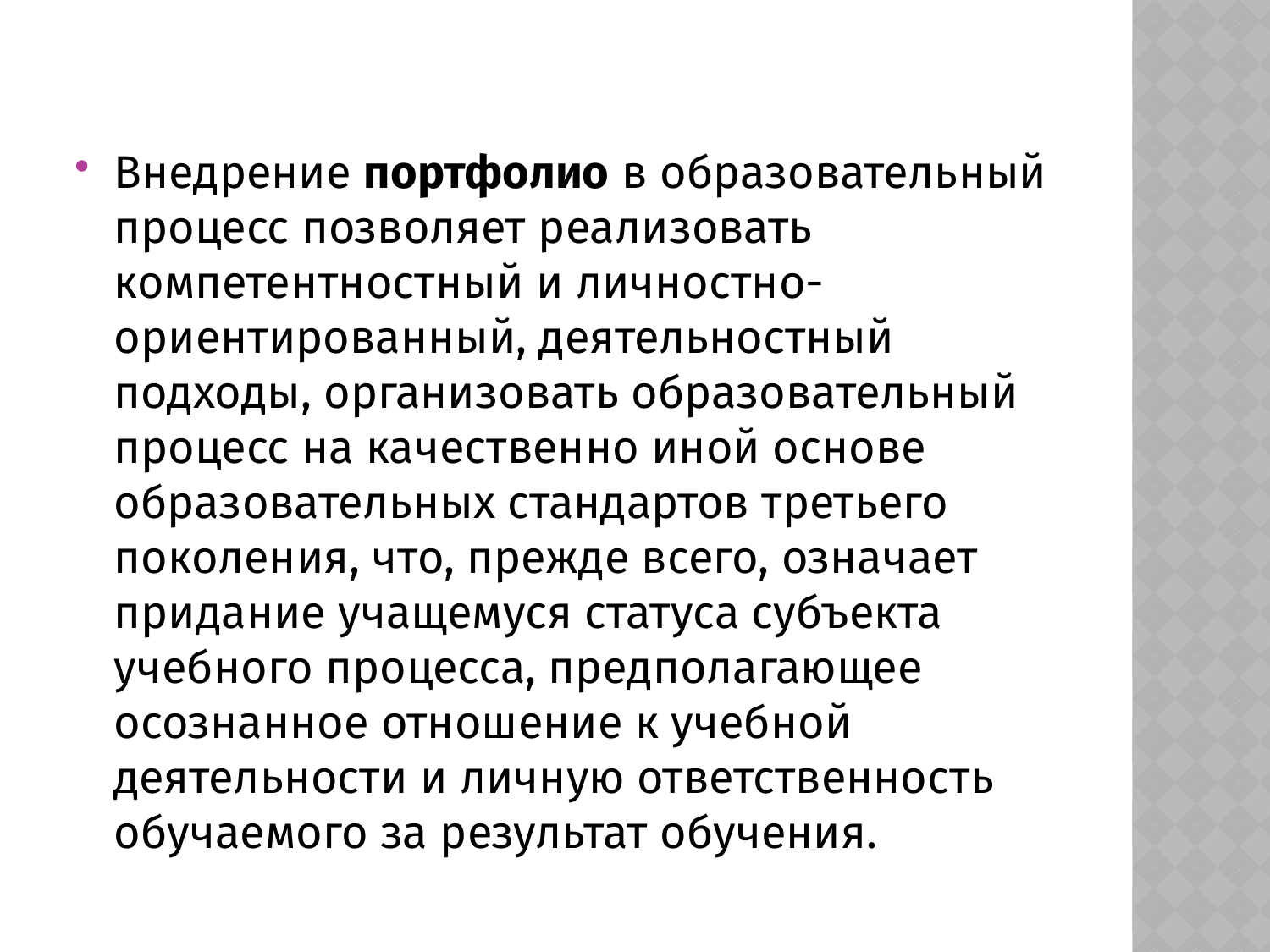

#
Внедрение портфолио в образовательный процесс позволяет реализовать компетентностный и личностно-ориентированный, деятельностный подходы, организовать образовательный процесс на качественно иной основе образовательных стандартов третьего поколения, что, прежде всего, означает придание учащемуся статуса субъекта учебного процесса, предполагающее осознанное отношение к учебной деятельности и личную ответственность обучаемого за результат обучения.